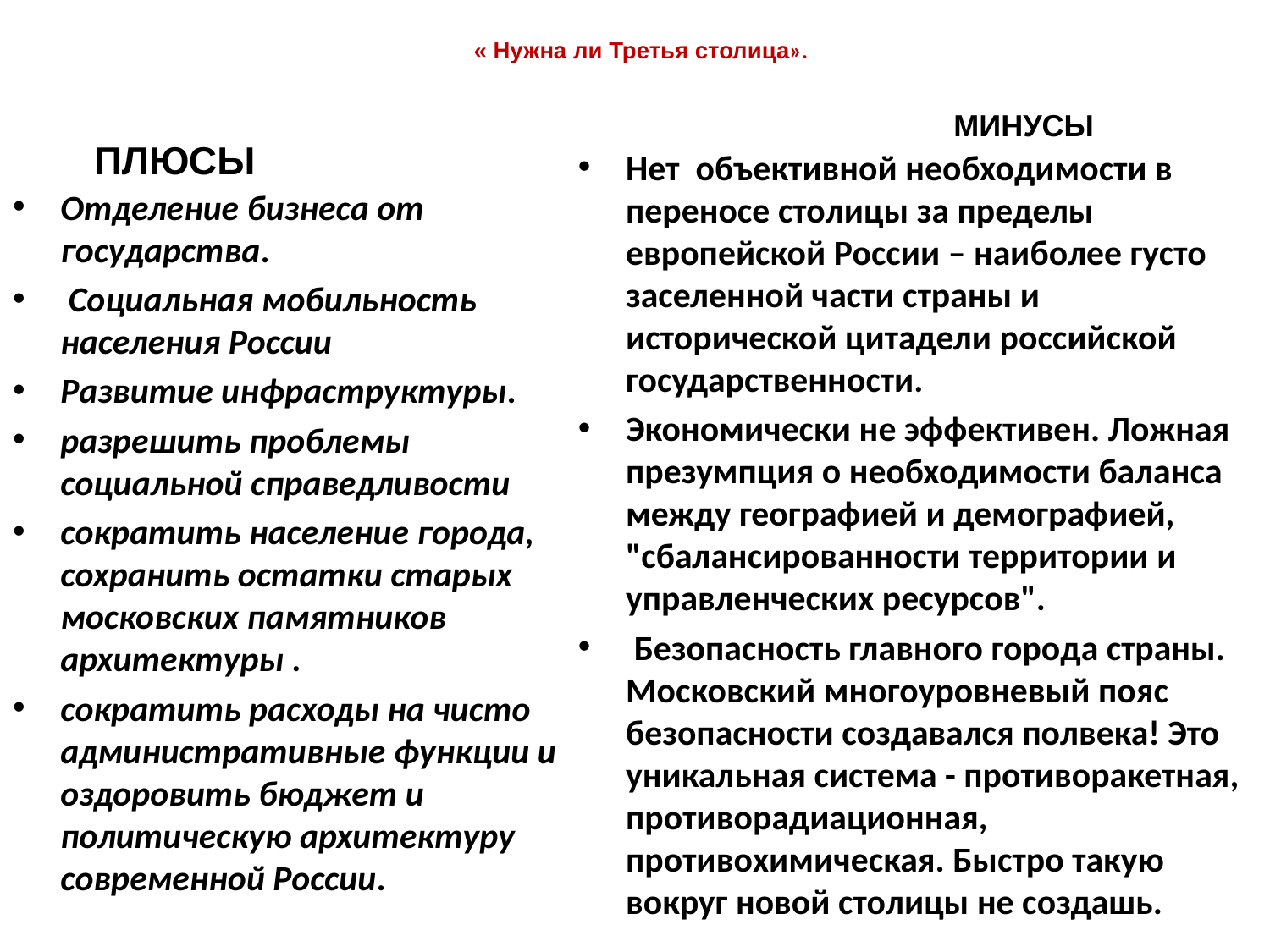

# « Нужна ли Третья столица».
 МИНУСЫ
  ПЛЮСЫ
Нет  объективной необходимости в переносе столицы за пределы европейской России – наиболее густо заселенной части страны и исторической цитадели российской государственности.
Экономически не эффективен. Ложная презумпция о необходимости баланса между географией и демографией, "сбалансированности территории и управленческих ресурсов".
 Безопасность главного города страны. Московский многоуровневый пояс безопасности создавался полвека! Это уникальная система - противоракетная, противорадиационная, противохимическая. Быстро такую вокруг новой столицы не создашь.
Отделение бизнеса от государства.
 Социальная мобильность населения России
Развитие инфраструктуры.
разрешить проблемы социальной справедливости
сократить население города, сохранить остатки старых московских памятников архитектуры .
сократить расходы на чисто административные функции и оздоровить бюджет и политическую архитектуру современной России.